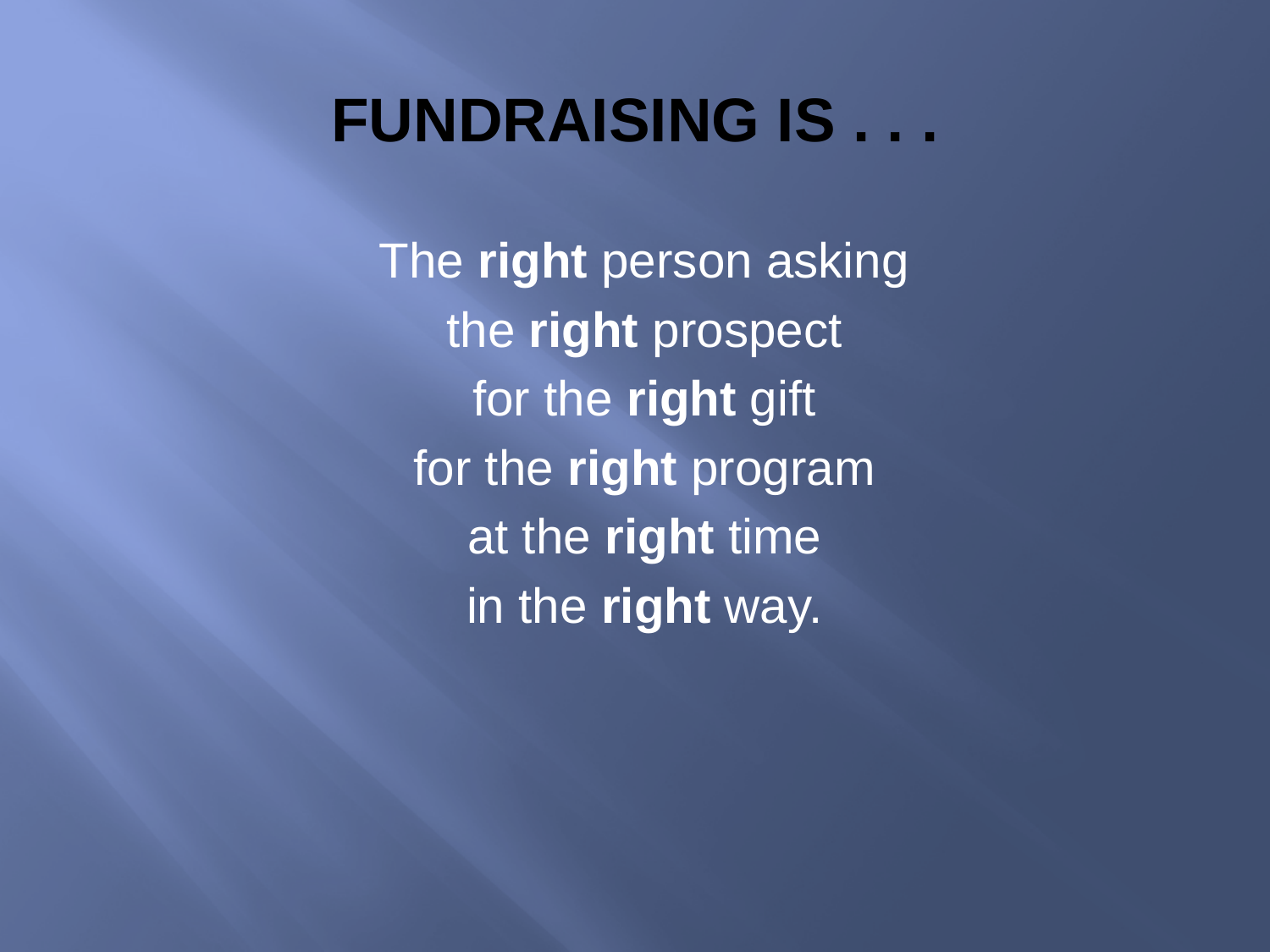

FUNDRAISING IS . . .
The right person asking
the right prospect
for the right gift
for the right program
at the right time
in the right way.